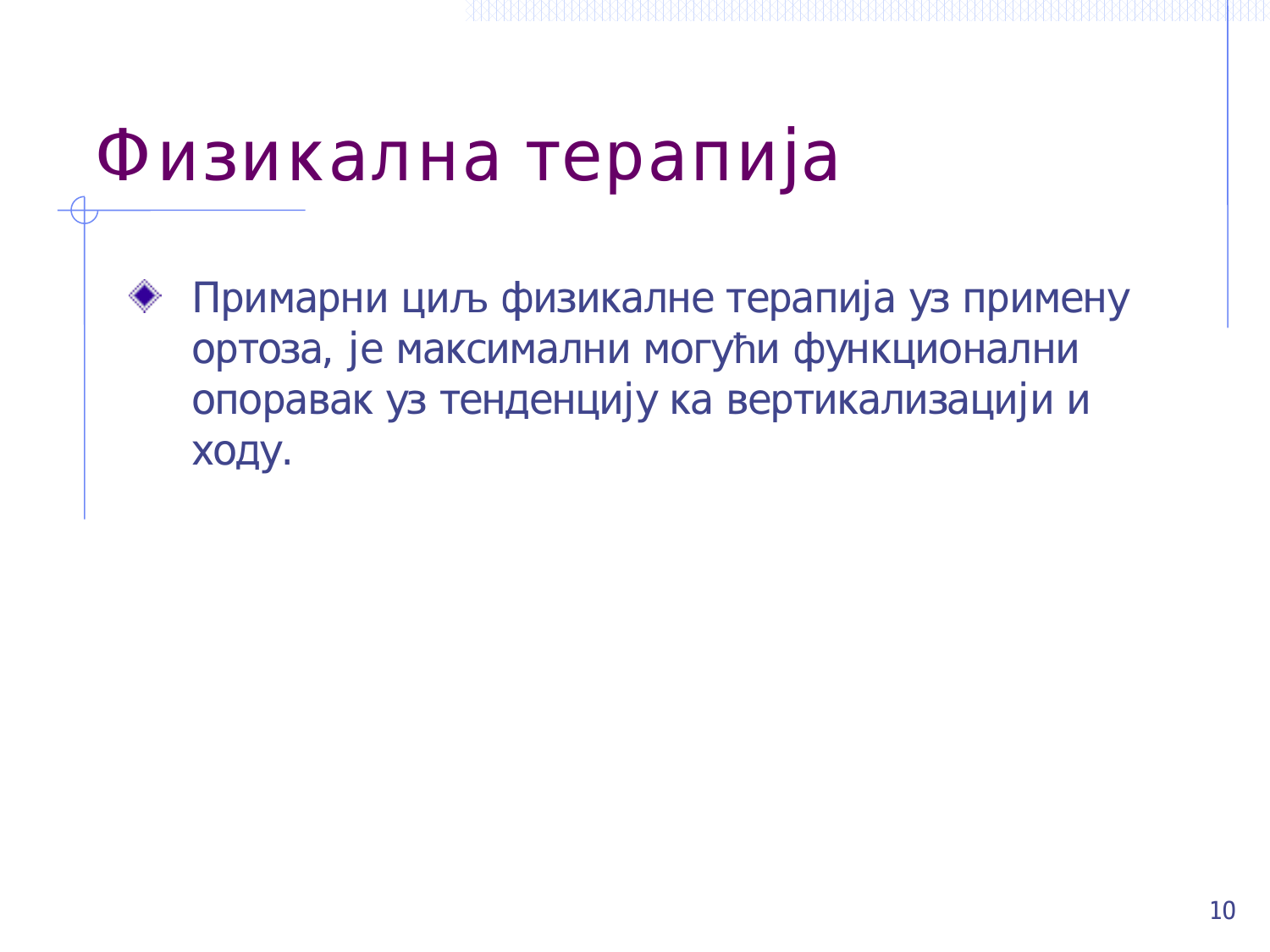

# Физикална терапија
Примарни циљ физикалне терапија уз примену ортоза, је максимални могући функционални опоравак уз тенденцију ка вертикализацији и ходу.
10